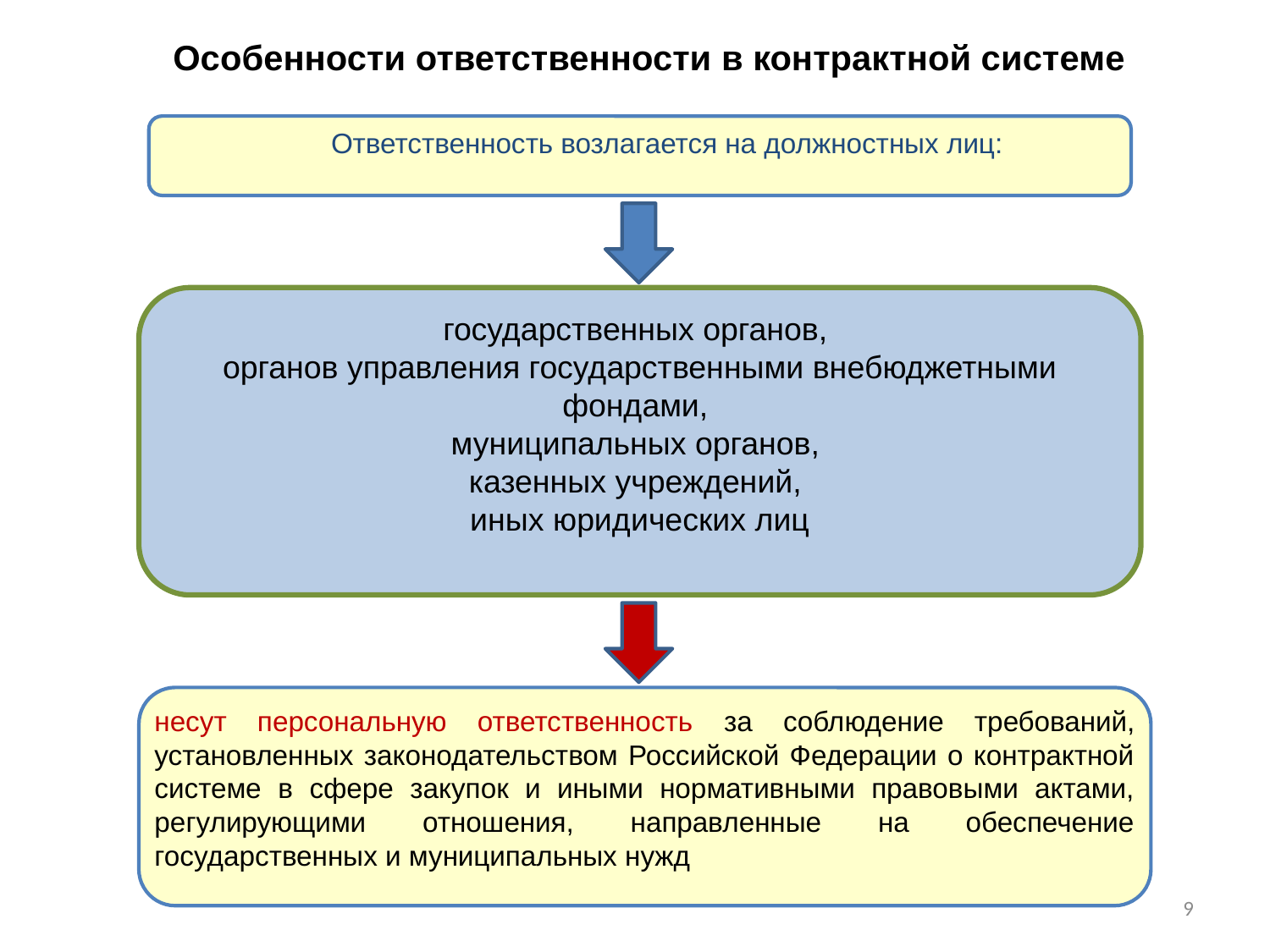

Особенности ответственности в контрактной системе
       Ответственность возлагается на должностных лиц:

государственных органов,
органов управления государственными внебюджетными фондами,
муниципальных органов,
казенных учреждений,
иных юридических лиц

несут персональную ответственность за соблюдение требований, установленных законодательством Российской Федерации о контрактной системе в сфере закупок и иными нормативными правовыми актами, регулирующими отношения, направленные на обеспечение государственных и муниципальных нужд

9